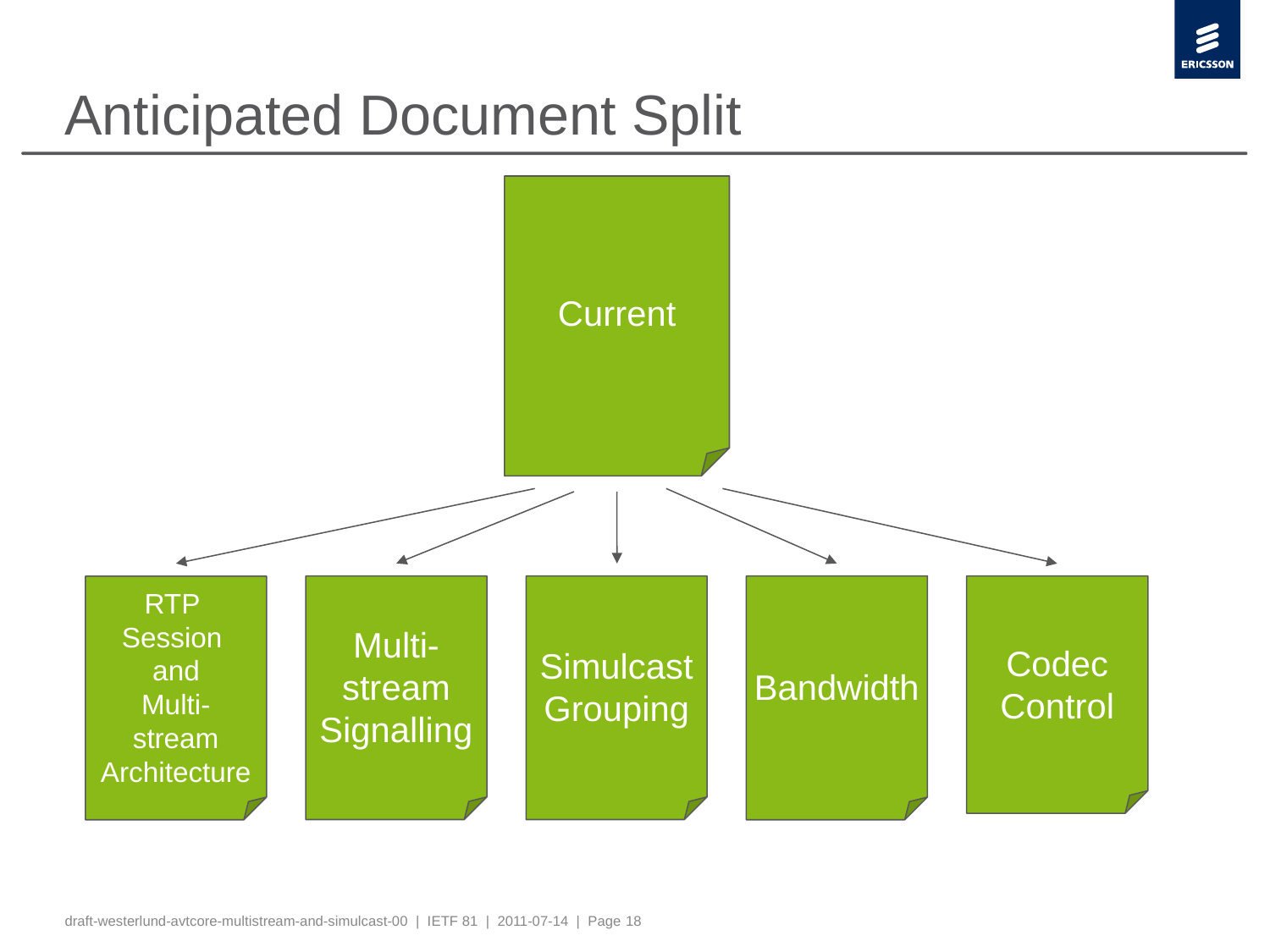

# Anticipated Document Split
Current

Multi-
stream
Signalling
Simulcast
Grouping
Bandwidth
Codec
Control
RTP
Session
and
Multi-
stream
Architecture